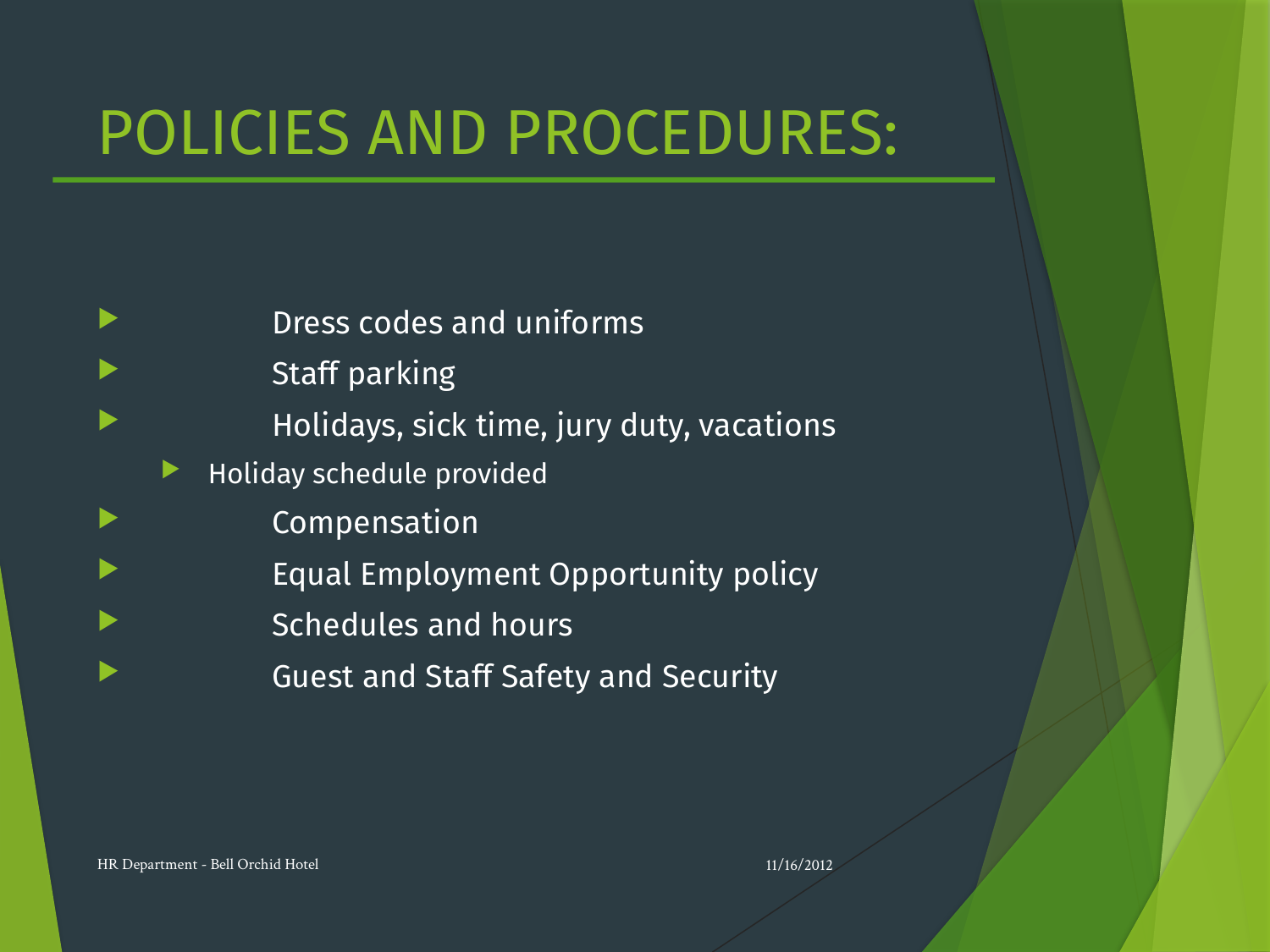

# POLICIES AND PROCEDURES:

	Dress codes and uniforms
	Staff parking
	Holidays, sick time, jury duty, vacations
 Holiday schedule provided
	Compensation
	Equal Employment Opportunity policy
	Schedules and hours
	Guest and Staff Safety and Security
HR Department - Bell Orchid Hotel
11/16/2012